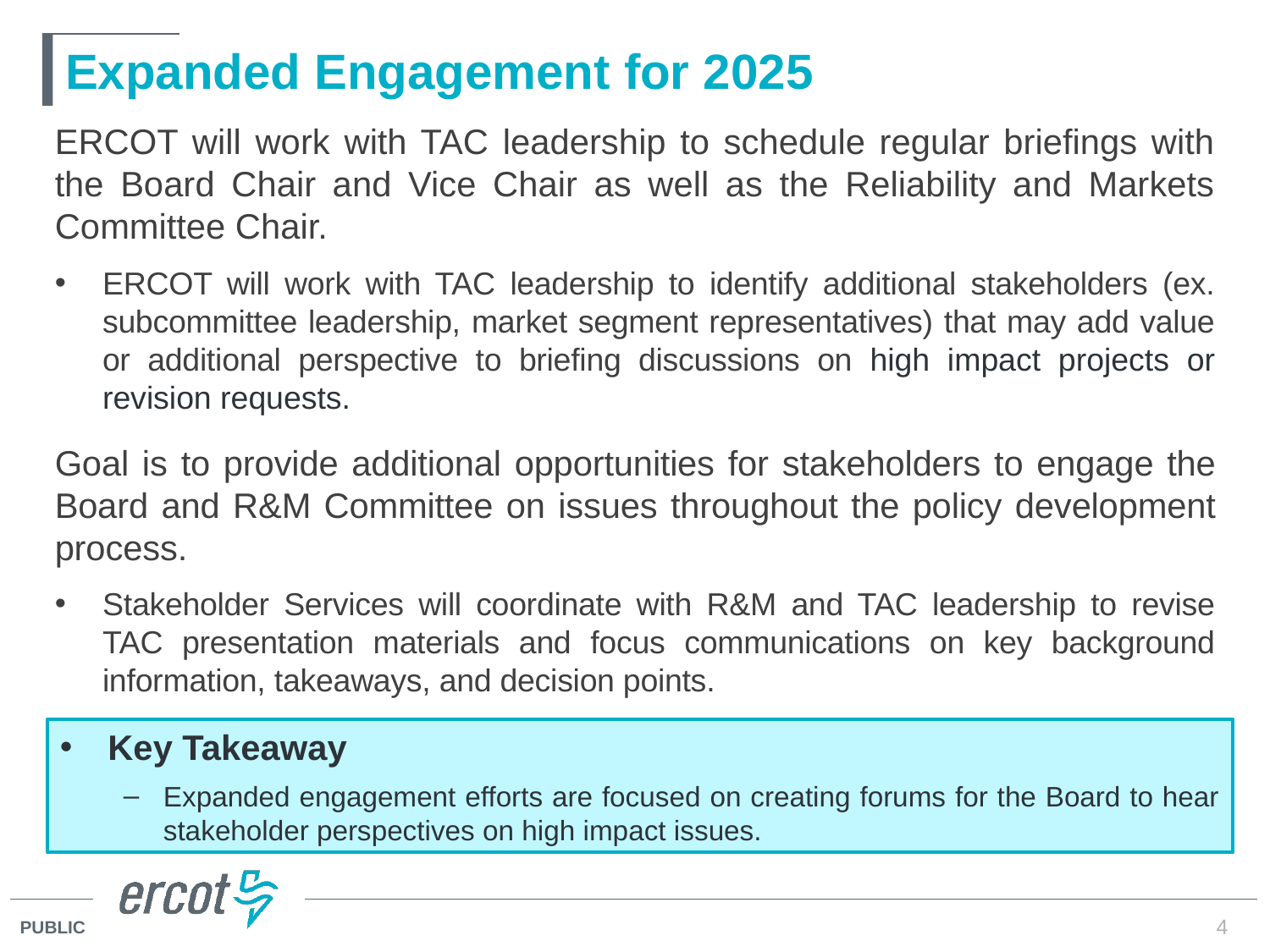

# Expanded Engagement for 2025
ERCOT will work with TAC leadership to schedule regular briefings with the Board Chair and Vice Chair as well as the Reliability and Markets Committee Chair.
ERCOT will work with TAC leadership to identify additional stakeholders (ex. subcommittee leadership, market segment representatives) that may add value or additional perspective to briefing discussions on high impact projects or revision requests.
Goal is to provide additional opportunities for stakeholders to engage the Board and R&M Committee on issues throughout the policy development process.
Stakeholder Services will coordinate with R&M and TAC leadership to revise TAC presentation materials and focus communications on key background information, takeaways, and decision points.

Key Takeaway
Expanded engagement efforts are focused on creating forums for the Board to hear stakeholder perspectives on high impact issues.
4